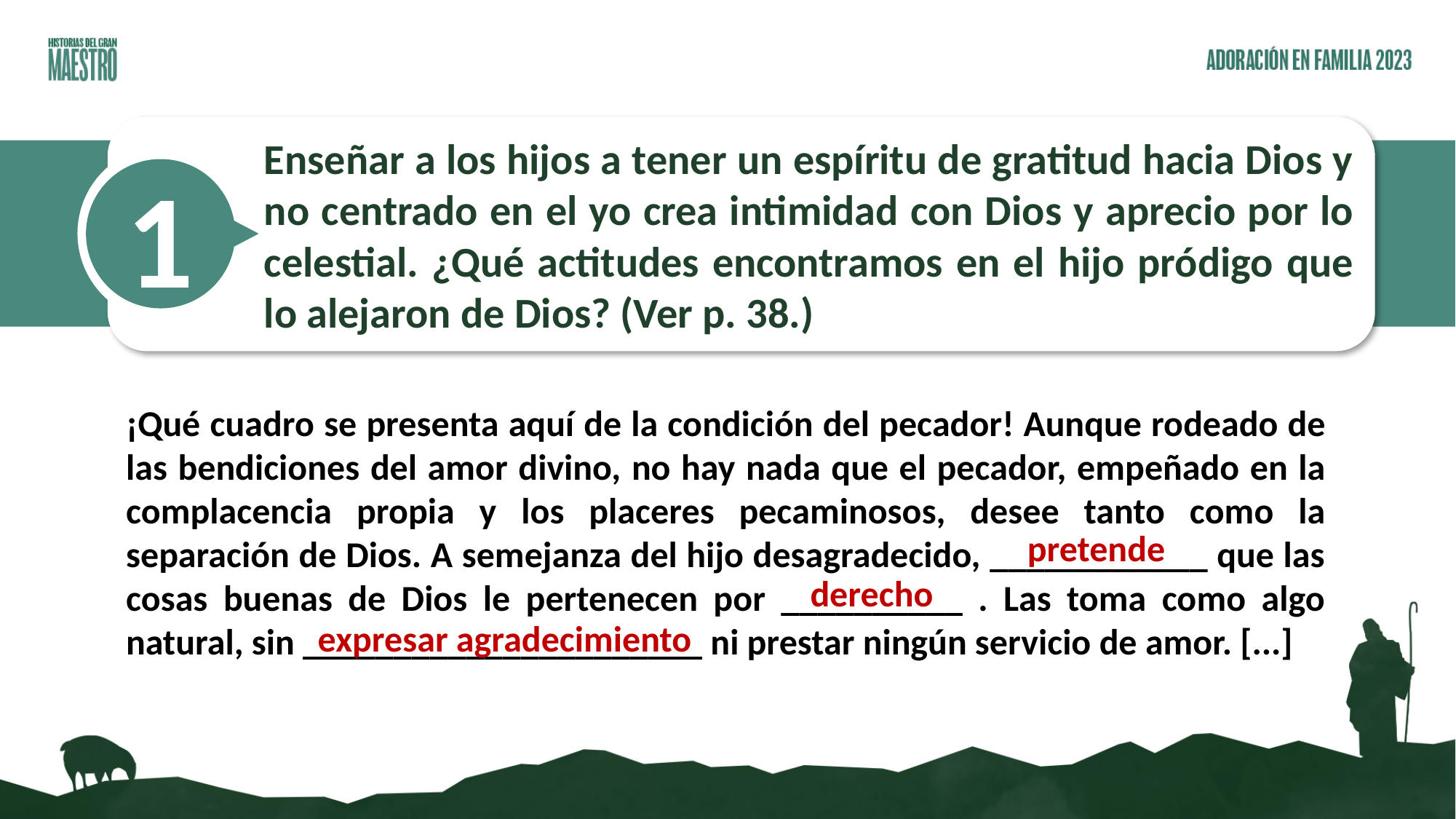

Enseñar a los hijos a tener un espíritu de gratitud hacia Dios y no centrado en el yo crea intimidad con Dios y aprecio por lo celestial. ¿Qué actitudes encontramos en el hijo pródigo que lo alejaron de Dios? (Ver p. 38.)

1

¡Qué cuadro se presenta aquí de la condición del pecador! Aunque rodeado de las bendiciones del amor divino, no hay nada que el pecador, empeñado en la complacencia propia y los placeres pecaminosos, desee tanto como la separación de Dios. A semejanza del hijo desagradecido, ____________ que las cosas buenas de Dios le pertenecen por __________ . Las toma como algo natural, sin ______________________ ni prestar ningún servicio de amor. [...]
pretende
derecho
expresar agradecimiento